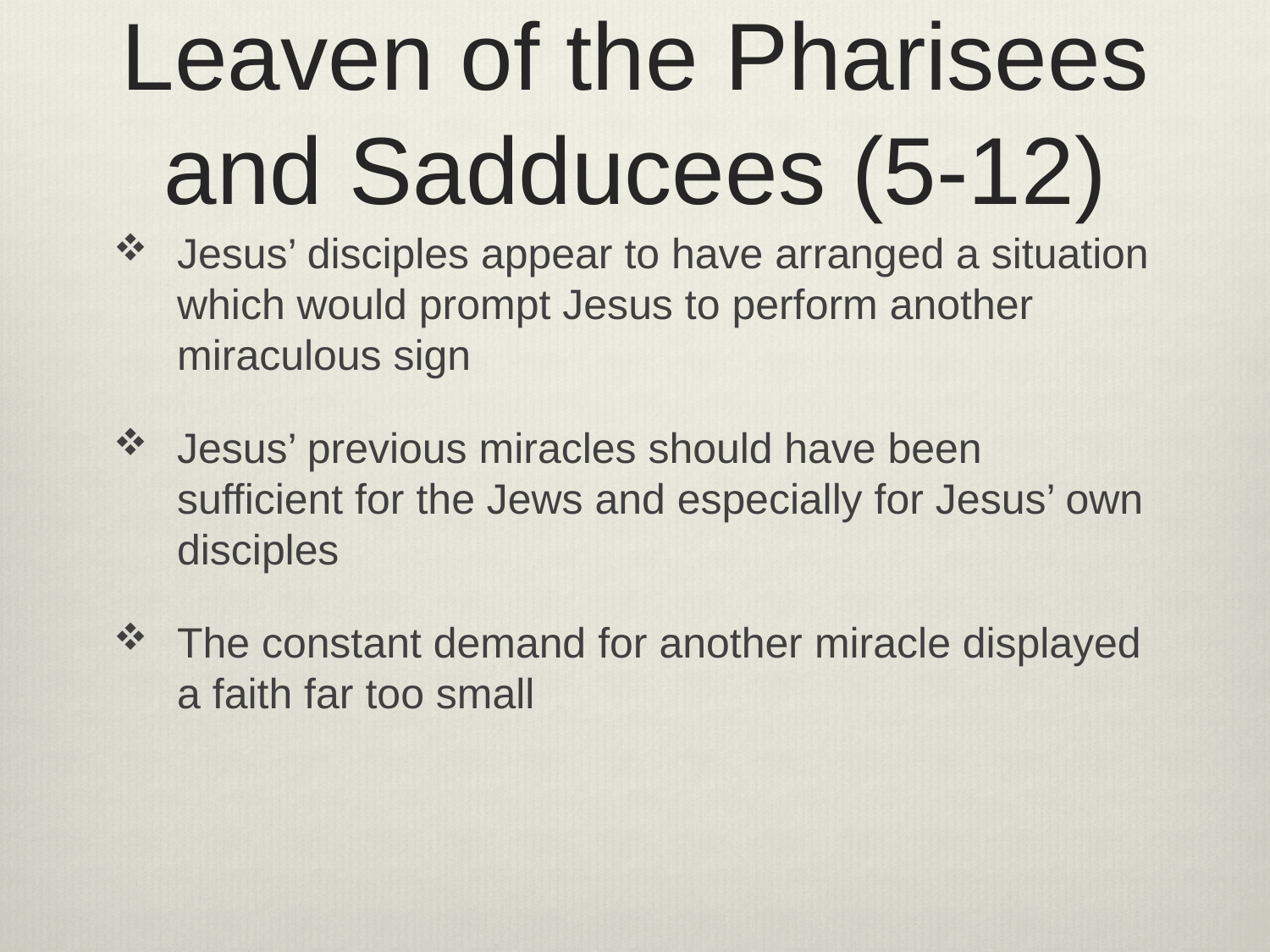

# Leaven of the Pharisees and Sadducees (5-12)
Jesus’ disciples appear to have arranged a situation which would prompt Jesus to perform another miraculous sign
Jesus’ previous miracles should have been sufficient for the Jews and especially for Jesus’ own disciples
The constant demand for another miracle displayed a faith far too small